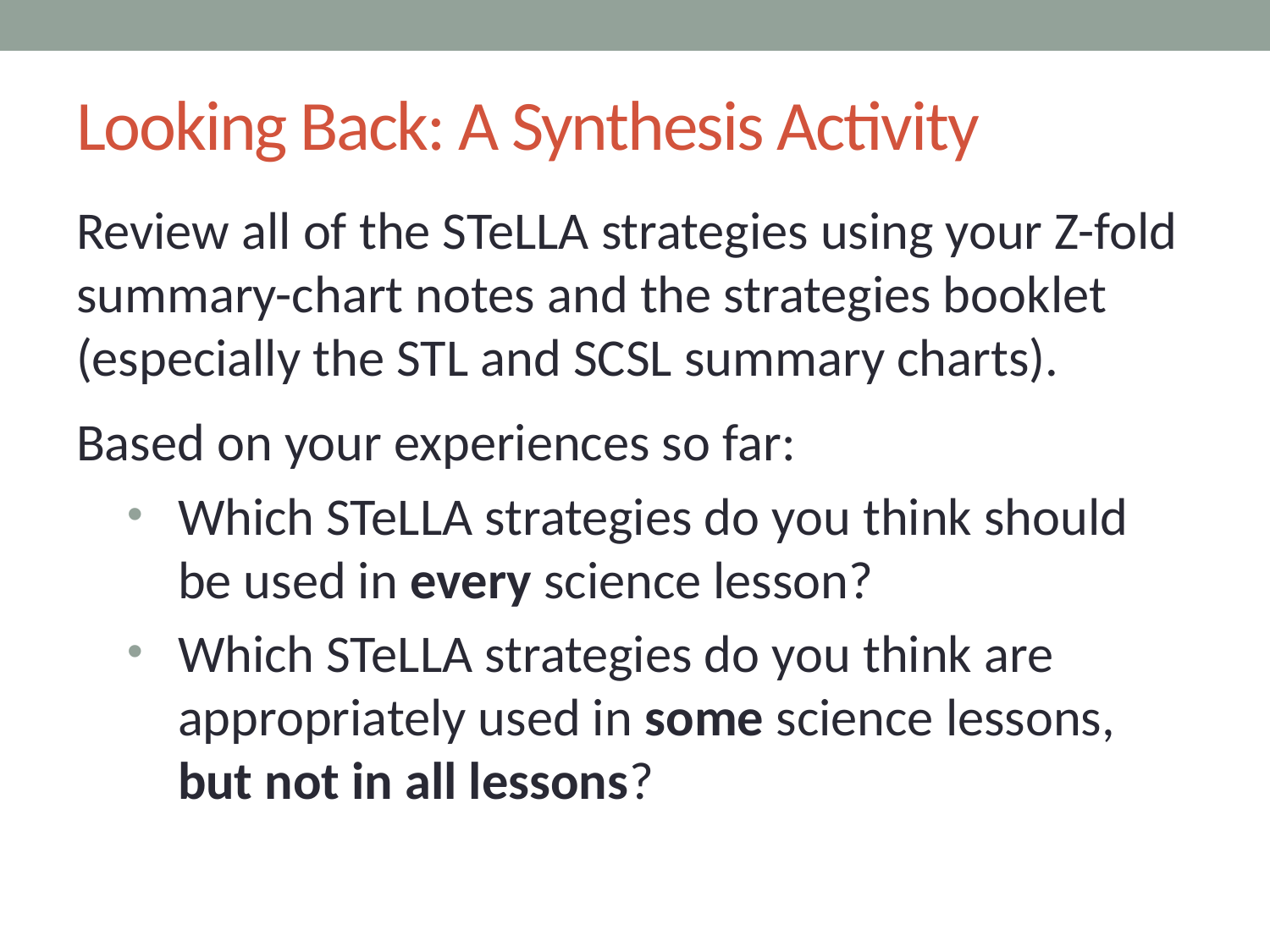

# Looking Back: A Synthesis Activity
Review all of the STeLLA strategies using your Z-fold summary-chart notes and the strategies booklet (especially the STL and SCSL summary charts).
Based on your experiences so far:
Which STeLLA strategies do you think should be used in every science lesson?
Which STeLLA strategies do you think are appropriately used in some science lessons, but not in all lessons?